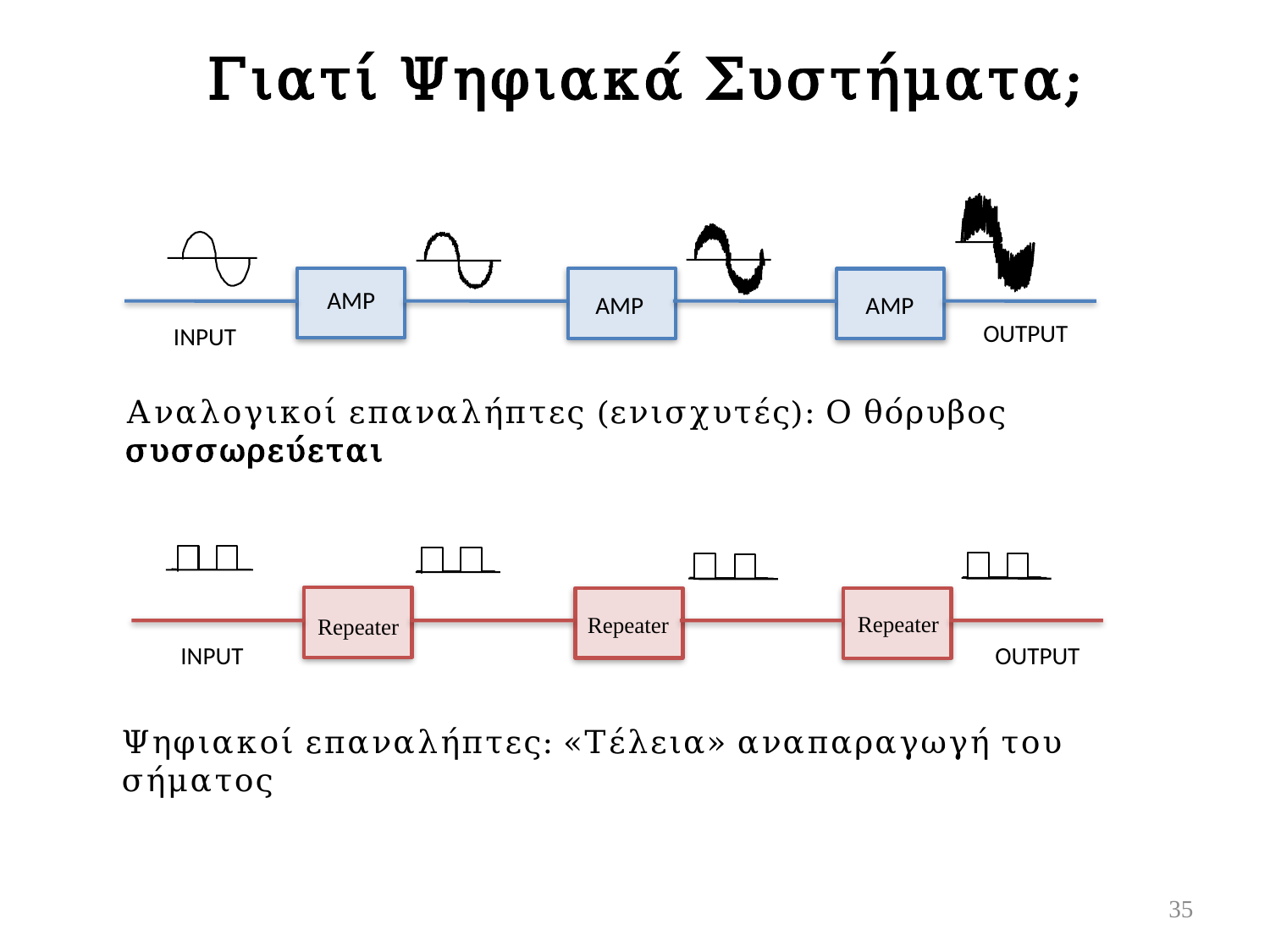

# Γιατί Ψηφιακά Συστήματα;

AMP

AMP
AMP

OUTPUT
INPUT
Αναλογικοί επαναλήπτες (ενισχυτές): Ο θόρυβος συσσωρεύεται

Repeater
Repeater
Repeater

OUTPUT
INPUT
Ψηφιακοί επαναλήπτες: «Τέλεια» αναπαραγωγή του σήματος
35